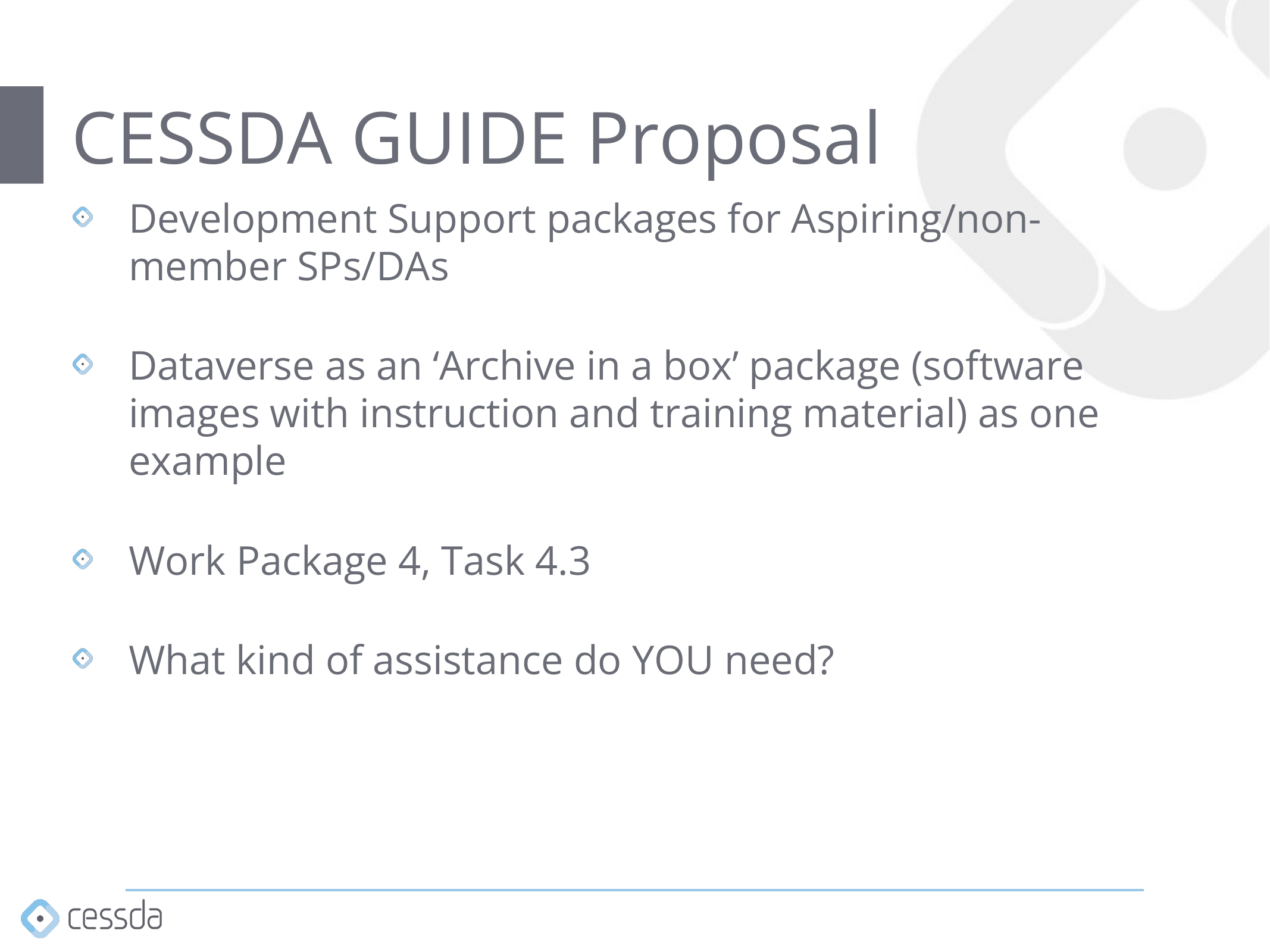

# CESSDA GUIDE Proposal
Development Support packages for Aspiring/non-member SPs/DAs
Dataverse as an ‘Archive in a box’ package (software images with instruction and training material) as one example
Work Package 4, Task 4.3
What kind of assistance do YOU need?